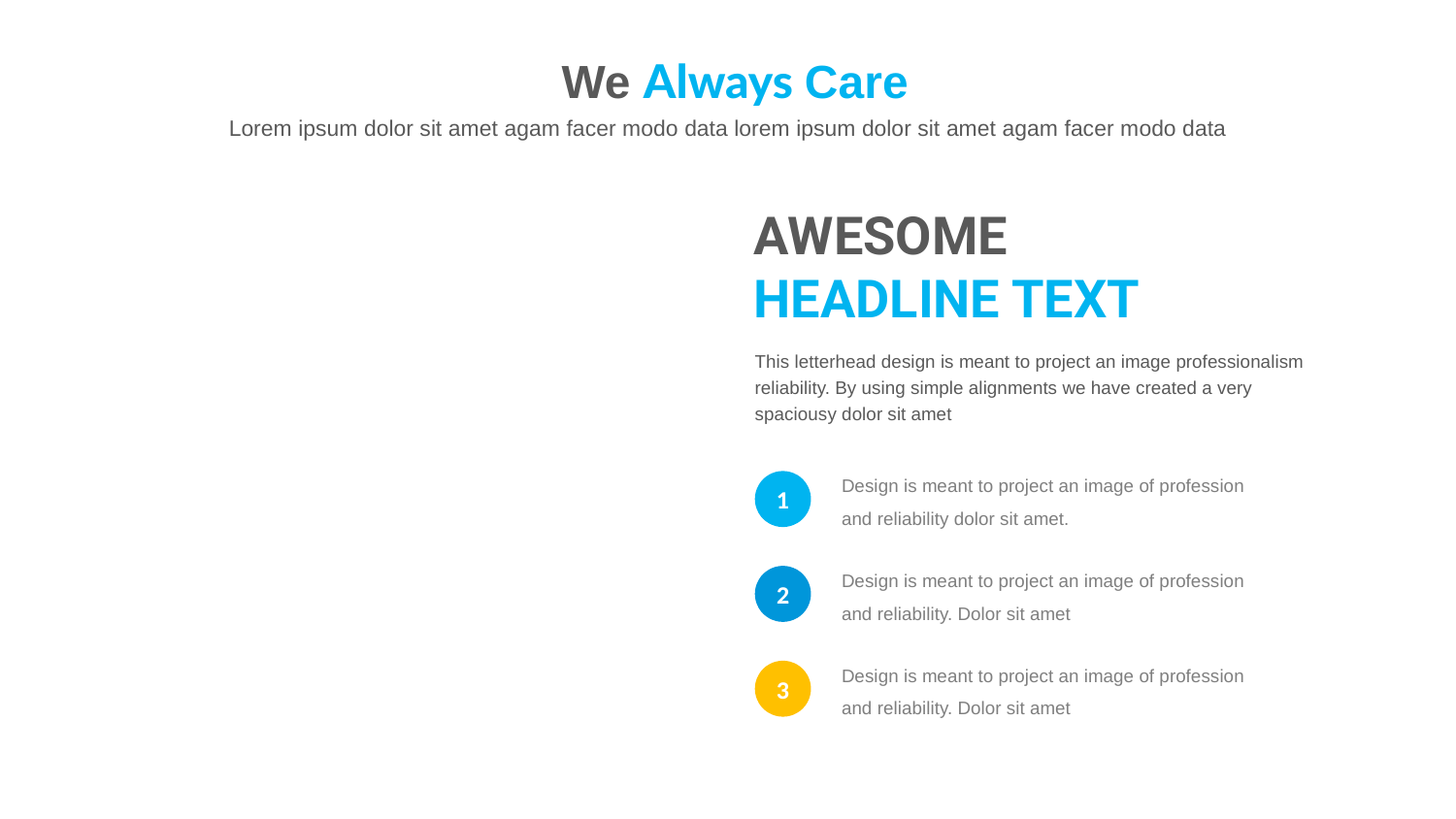

13
We Always Care
Lorem ipsum dolor sit amet agam facer modo data lorem ipsum dolor sit amet agam facer modo data
AWESOME
HEADLINE TEXT

This letterhead design is meant to project an image professionalism
reliability. By using simple alignments we have created a very spaciousy dolor sit amet

1
Design is meant to project an image of profession and reliability dolor sit amet.

2
Design is meant to project an image of profession and reliability. Dolor sit amet

3
Design is meant to project an image of profession and reliability. Dolor sit amet
www.infobusiness.com